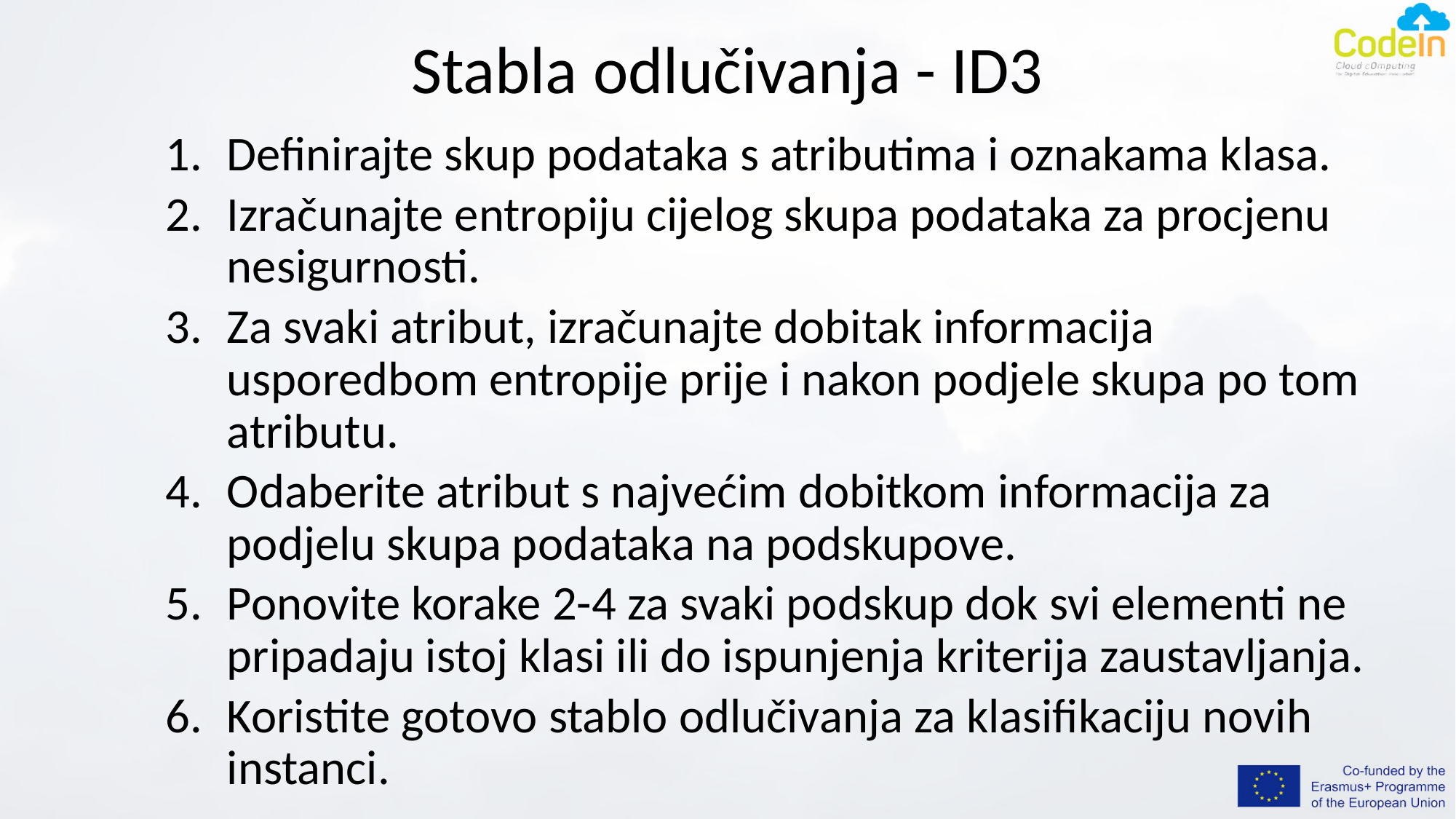

# Stabla odlučivanja - ID3
Definirajte skup podataka s atributima i oznakama klasa.
Izračunajte entropiju cijelog skupa podataka za procjenu nesigurnosti.
Za svaki atribut, izračunajte dobitak informacija usporedbom entropije prije i nakon podjele skupa po tom atributu.
Odaberite atribut s najvećim dobitkom informacija za podjelu skupa podataka na podskupove.
Ponovite korake 2-4 za svaki podskup dok svi elementi ne pripadaju istoj klasi ili do ispunjenja kriterija zaustavljanja.
Koristite gotovo stablo odlučivanja za klasifikaciju novih instanci.